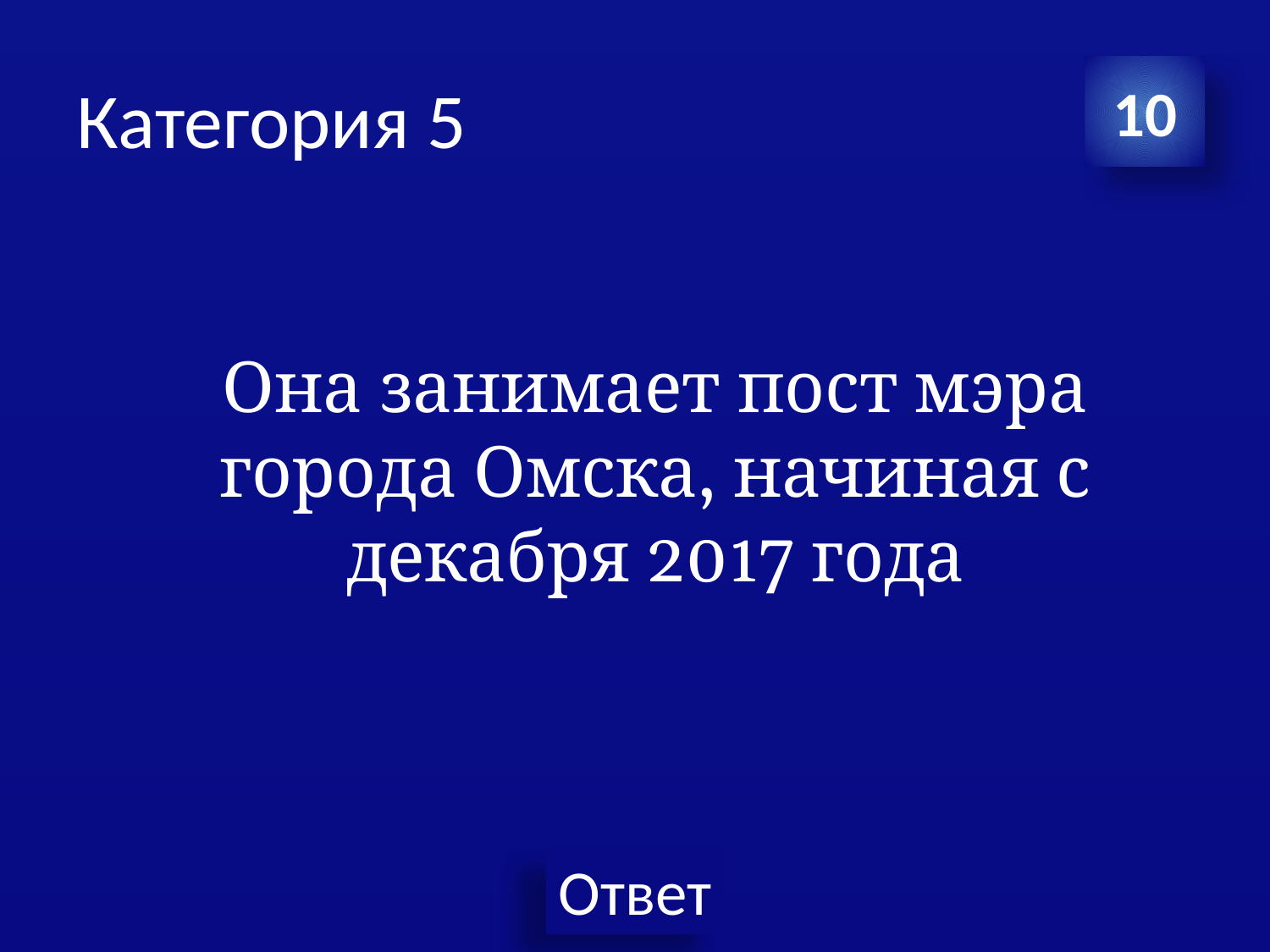

# Категория 5
10
Она занимает пост мэра города Омска, начиная с декабря 2017 года